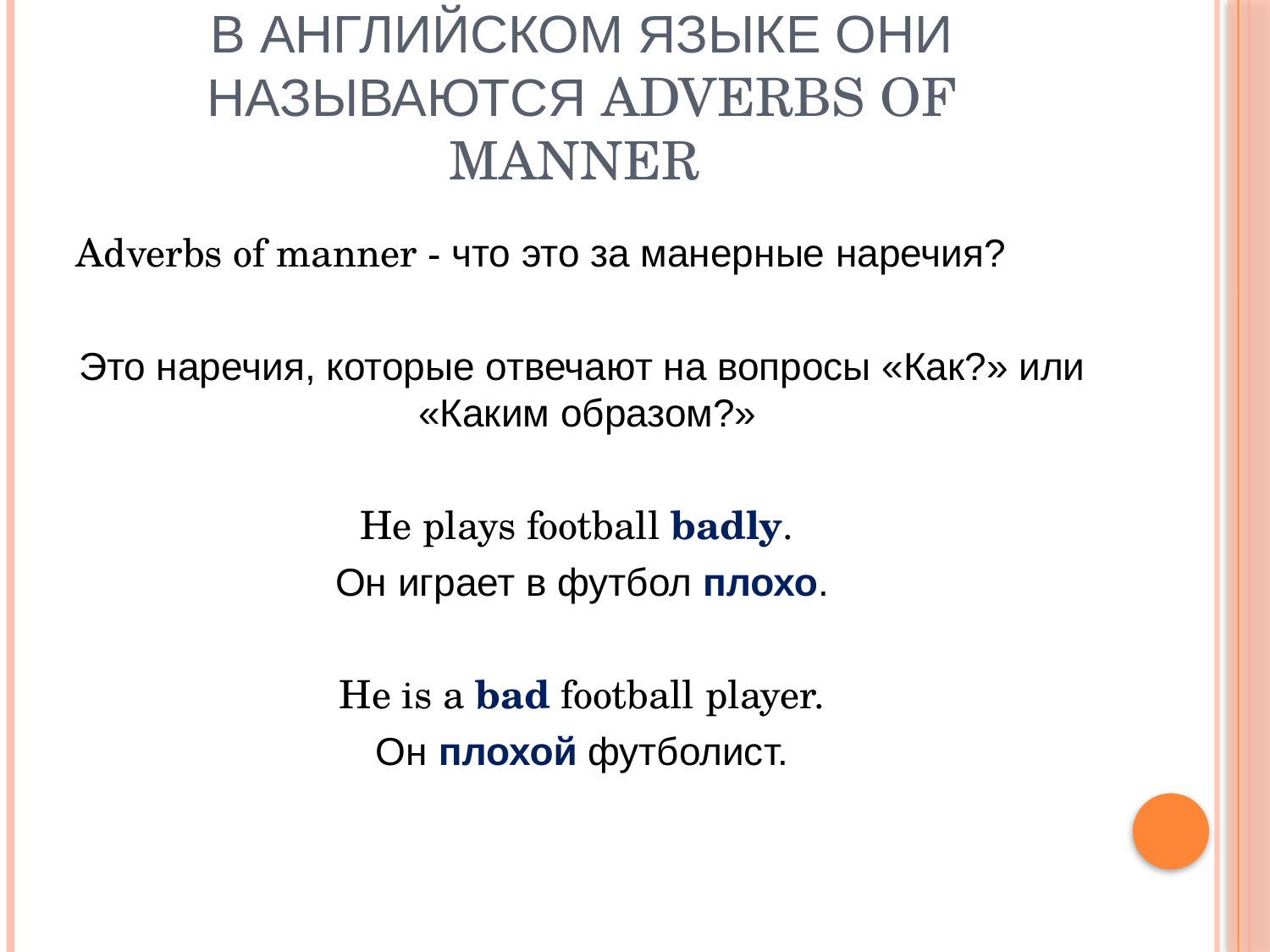

# В английском языке они называются Adverbs of Manner
Adverbs of manner - что это за манерные наречия?

Это наречия, которые отвечают на вопросы «Как?» или  «Каким образом?»

He plays football badly.
Он играет в футбол плохо.

He is a bad football player.
Он плохой футболист.